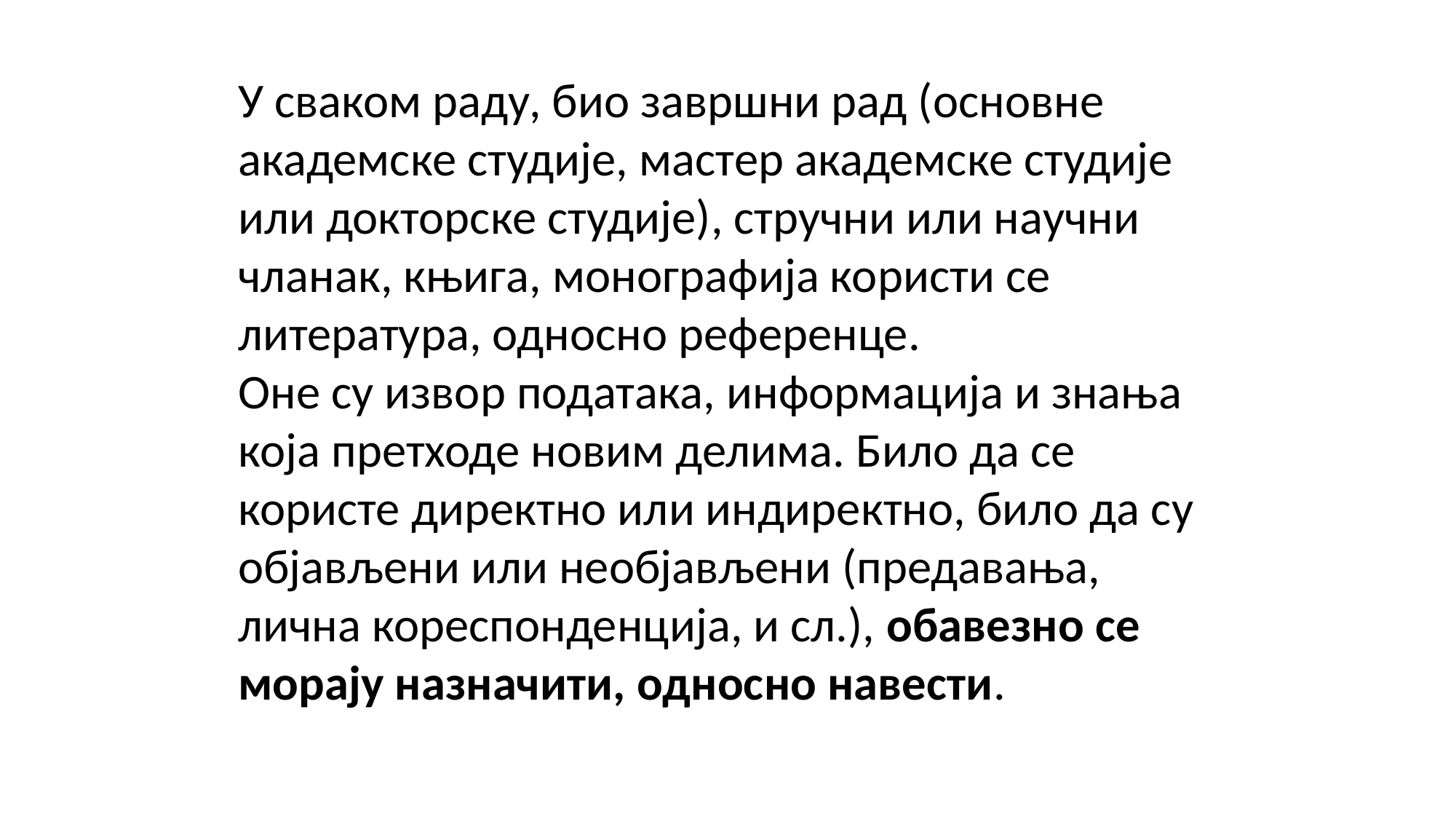

У сваком раду, био завршни рад (основне академске студије, мастер академске студије или докторске студије), стручни или научни чланак, књига, монографија користи се литература, односно референце.
Оне су извор података, информација и знања која претходе новим делима. Било да се користе директно или индиректно, било да су објављени или необјављени (предавања, лична кореспонденција, и сл.), обавезно се морају назначити, односно навести.